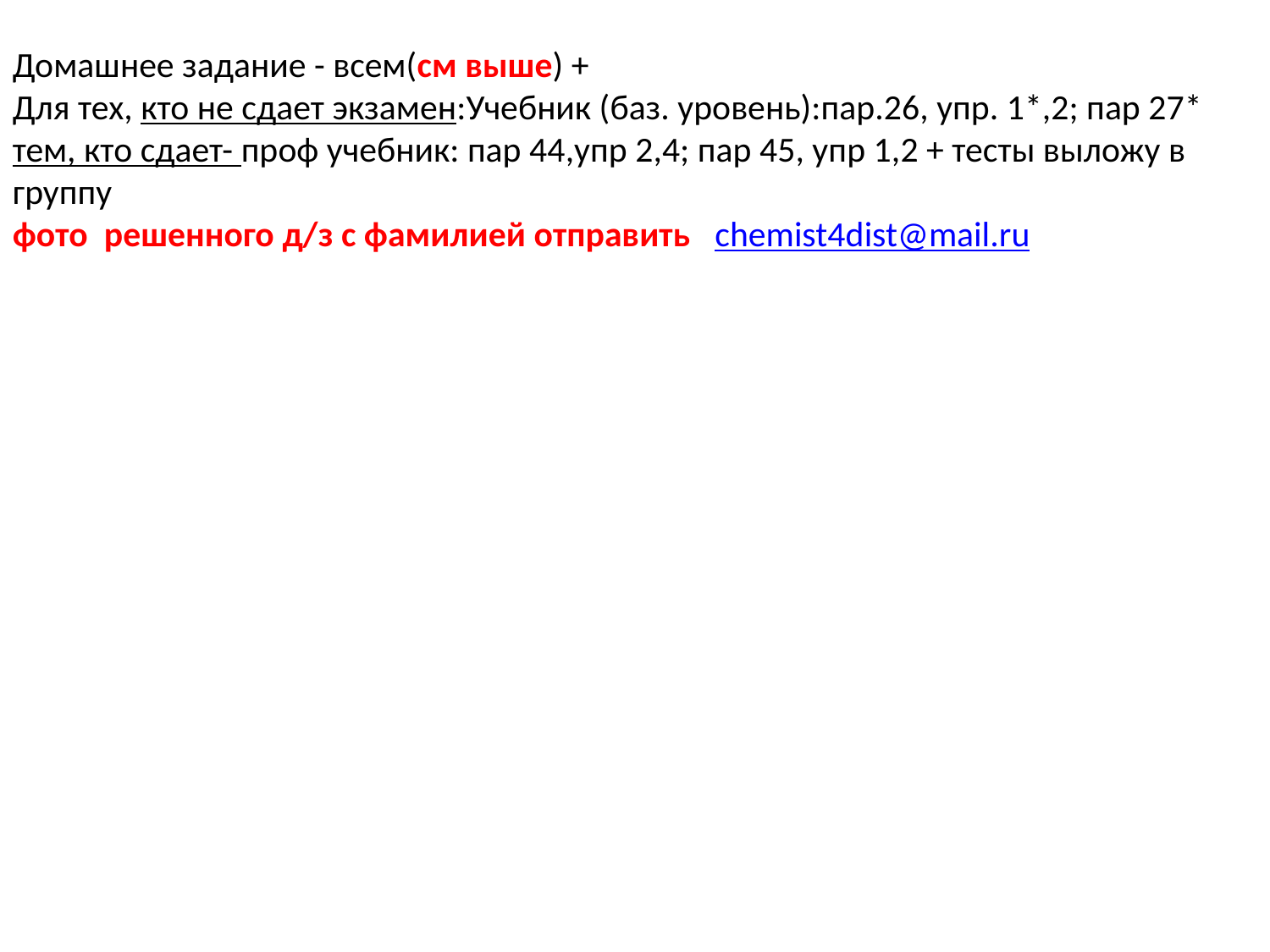

Домашнее задание - всем(см выше) +
Для тех, кто не сдает экзамен:Учебник (баз. уровень):пар.26, упр. 1*,2; пар 27*
тем, кто сдает- проф учебник: пар 44,упр 2,4; пар 45, упр 1,2 + тесты выложу в группу
фото  решенного д/з с фамилией отправить   chemist4dist@mail.ru